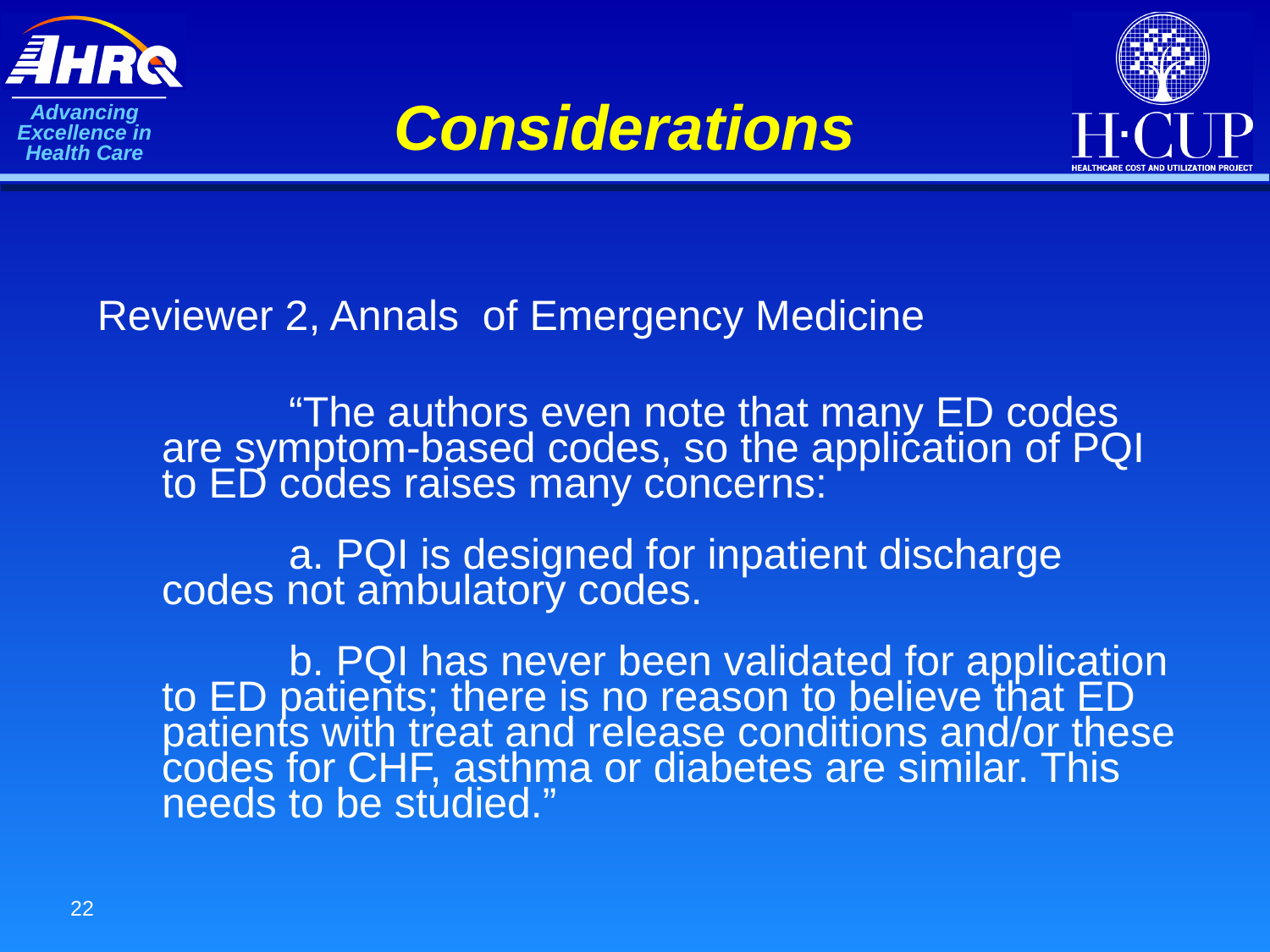

# Considerations

Reviewer 2, Annals  of Emergency Medicine

		“The authors even note that many ED codes are symptom-based codes, so the application of PQI to ED codes raises many concerns:
	a. PQI is designed for inpatient discharge codes not ambulatory codes.
	b. PQI has never been validated for application to ED patients; there is no reason to believe that ED patients with treat and release conditions and/or these codes for CHF, asthma or diabetes are similar. This needs to be studied.”
22